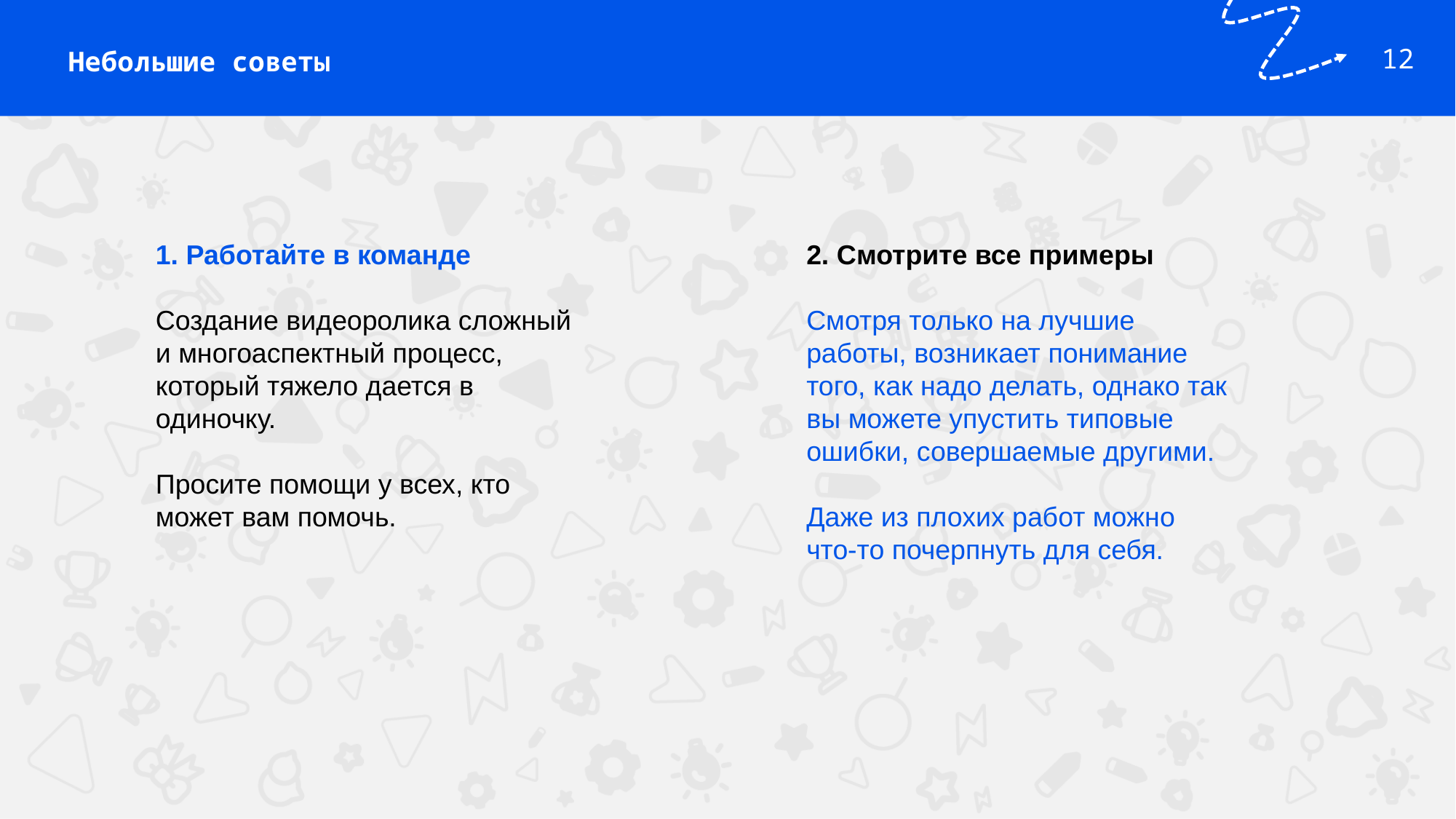

12
Небольшие советы
1. Работайте в команде

Создание видеоролика сложный и многоаспектный процесс, который тяжело дается в одиночку.

Просите помощи у всех, кто может вам помочь.
2. Смотрите все примеры

Смотря только на лучшие работы, возникает понимание того, как надо делать, однако так вы можете упустить типовые ошибки, совершаемые другими.

Даже из плохих работ можно что-то почерпнуть для себя.